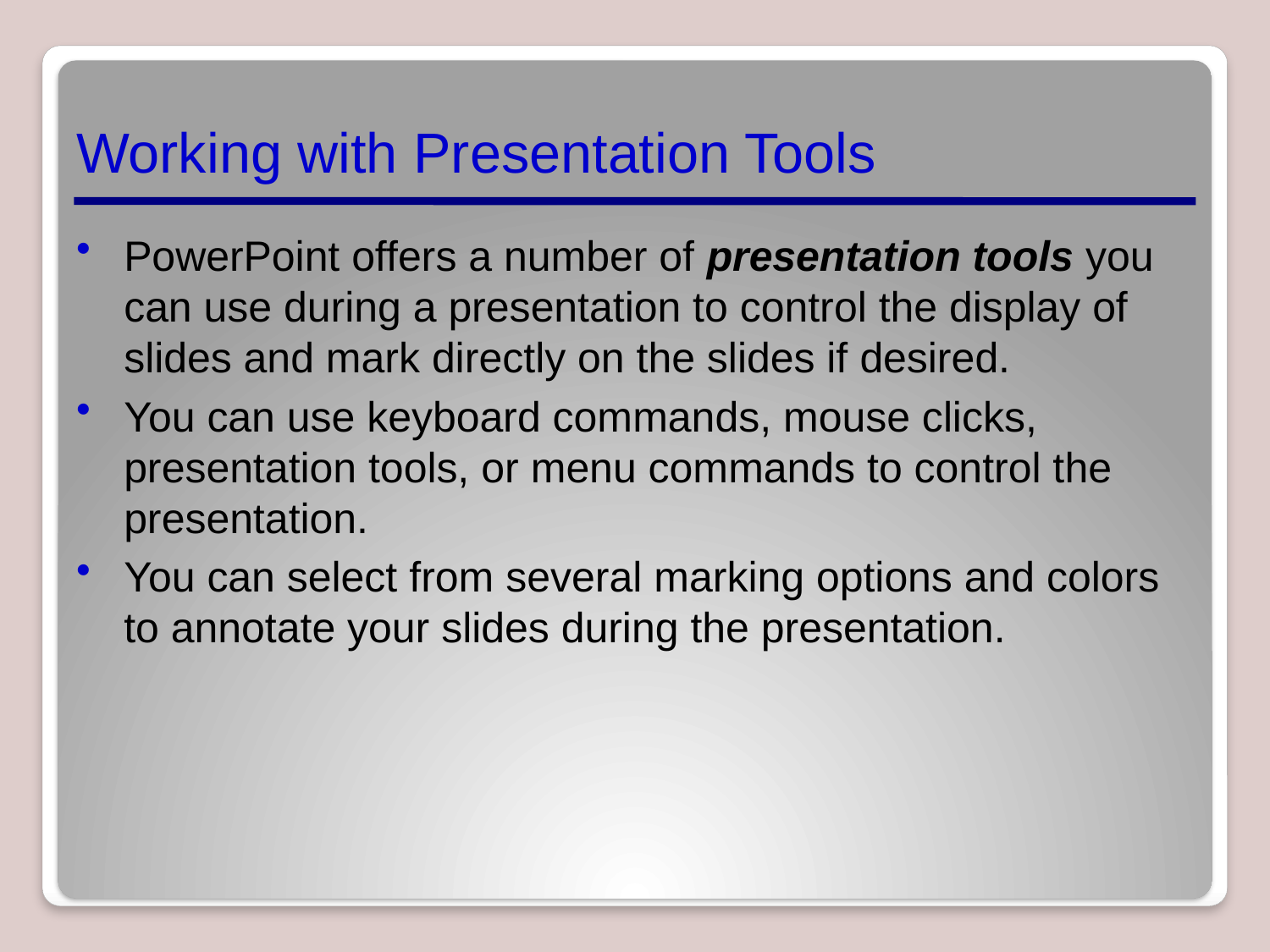

# Working with Presentation Tools
PowerPoint offers a number of presentation tools you can use during a presentation to control the display of slides and mark directly on the slides if desired.
You can use keyboard commands, mouse clicks, presentation tools, or menu commands to control the presentation.
You can select from several marking options and colors to annotate your slides during the presentation.